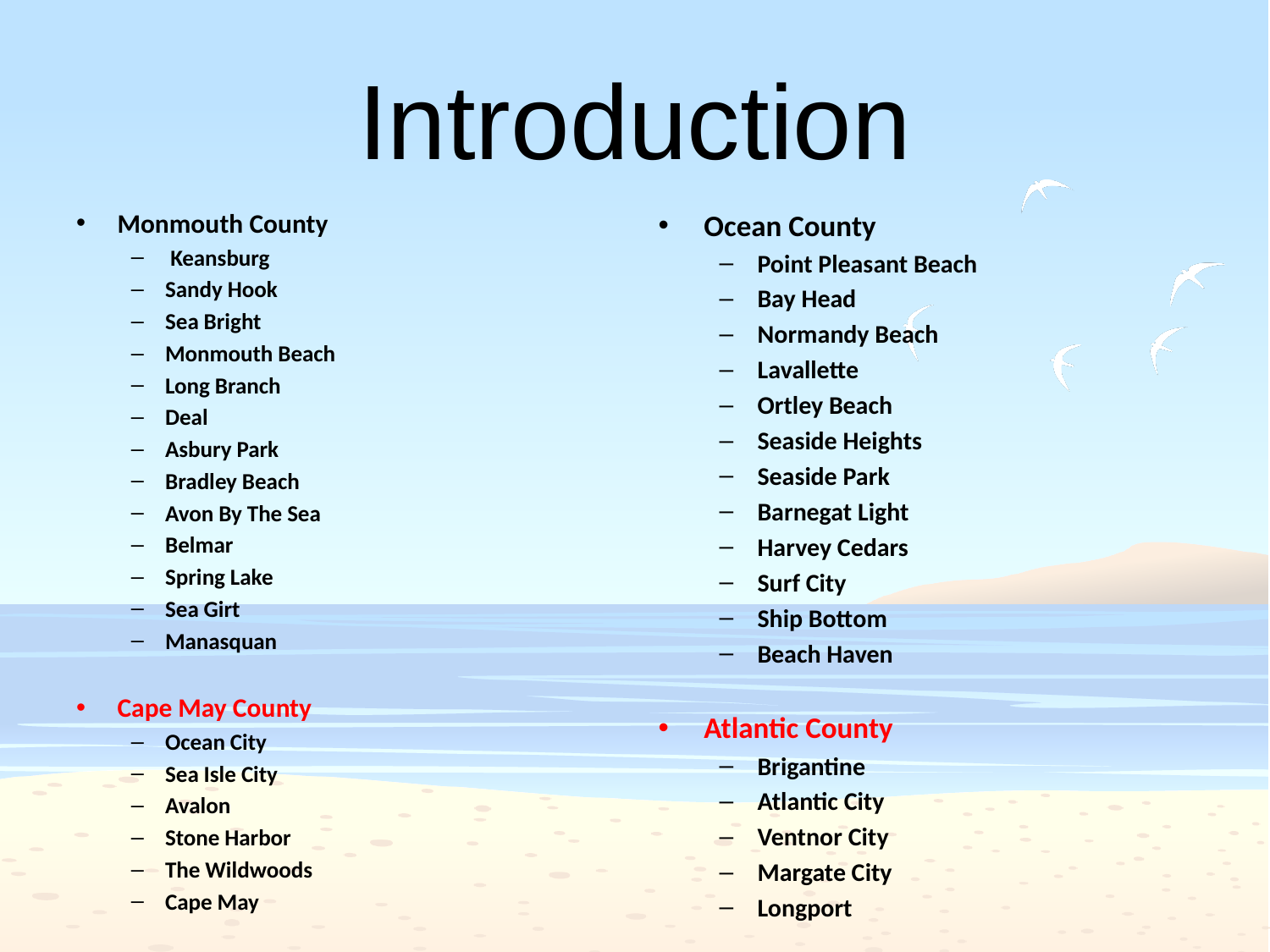

# Introduction
Monmouth County
 Keansburg
Sandy Hook
Sea Bright
Monmouth Beach
Long Branch
Deal
Asbury Park
Bradley Beach
Avon By The Sea
Belmar
Spring Lake
Sea Girt
Manasquan

Cape May County
Ocean City
Sea Isle City
Avalon
Stone Harbor
The Wildwoods
Cape May
Ocean County
Point Pleasant Beach
Bay Head
Normandy Beach
Lavallette
Ortley Beach
Seaside Heights
Seaside Park
Barnegat Light
Harvey Cedars
Surf City
Ship Bottom
Beach Haven

Atlantic County
Brigantine
Atlantic City
Ventnor City
Margate City
Longport